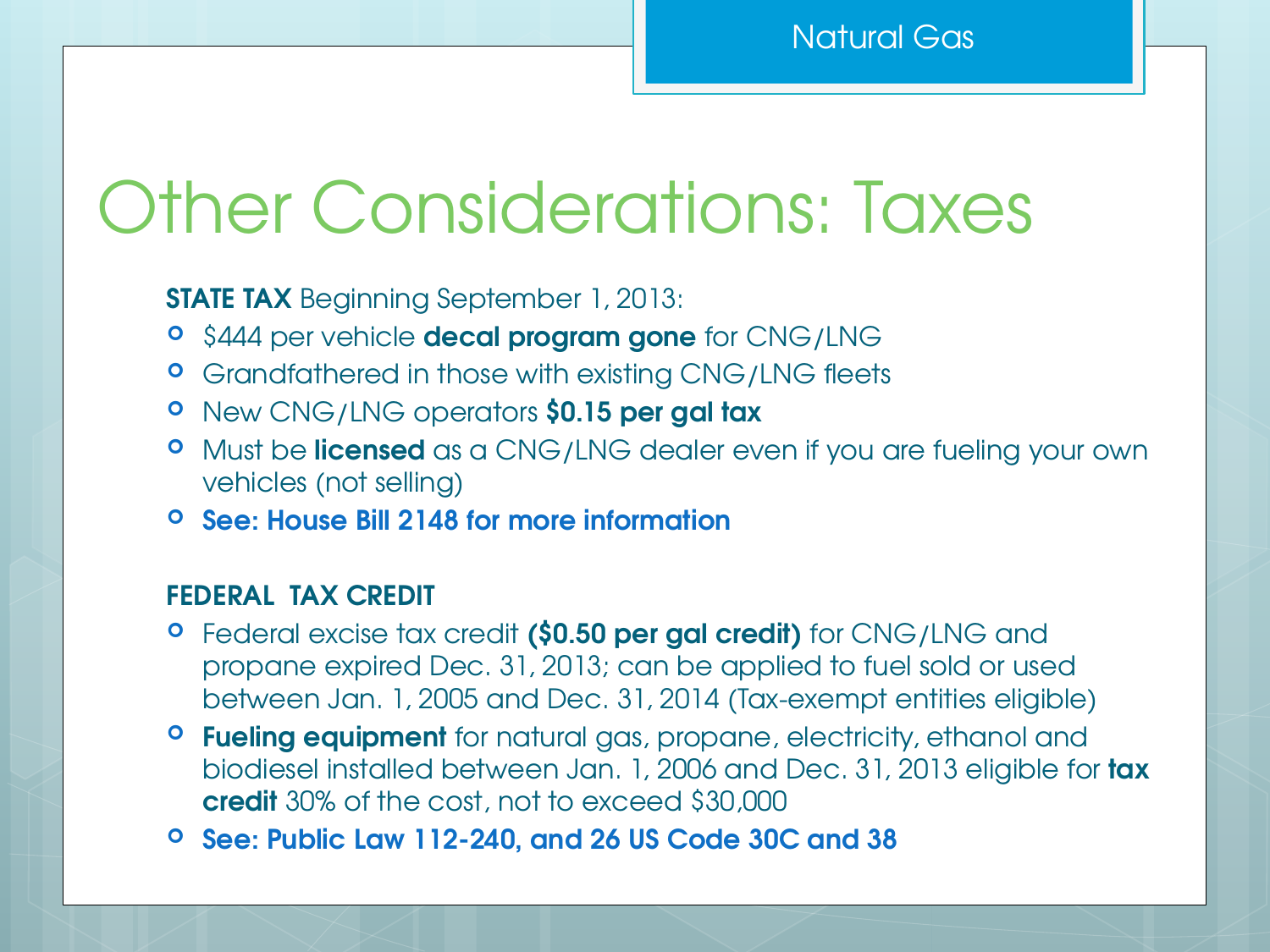

Natural Gas
# Other Considerations: Taxes
STATE TAX Beginning September 1, 2013:
$444 per vehicle decal program gone for CNG/LNG
Grandfathered in those with existing CNG/LNG fleets
New CNG/LNG operators $0.15 per gal tax
Must be licensed as a CNG/LNG dealer even if you are fueling your own vehicles (not selling)
See: House Bill 2148 for more information

FEDERAL  TAX CREDIT
Federal excise tax credit ($0.50 per gal credit) for CNG/LNG and propane expired Dec. 31, 2013; can be applied to fuel sold or used between Jan. 1, 2005 and Dec. 31, 2014 (Tax-exempt entities eligible)
Fueling equipment for natural gas, propane, electricity, ethanol and biodiesel installed between Jan. 1, 2006 and Dec. 31, 2013 eligible for tax credit 30% of the cost, not to exceed $30,000
See: Public Law 112-240, and 26 US Code 30C and 38